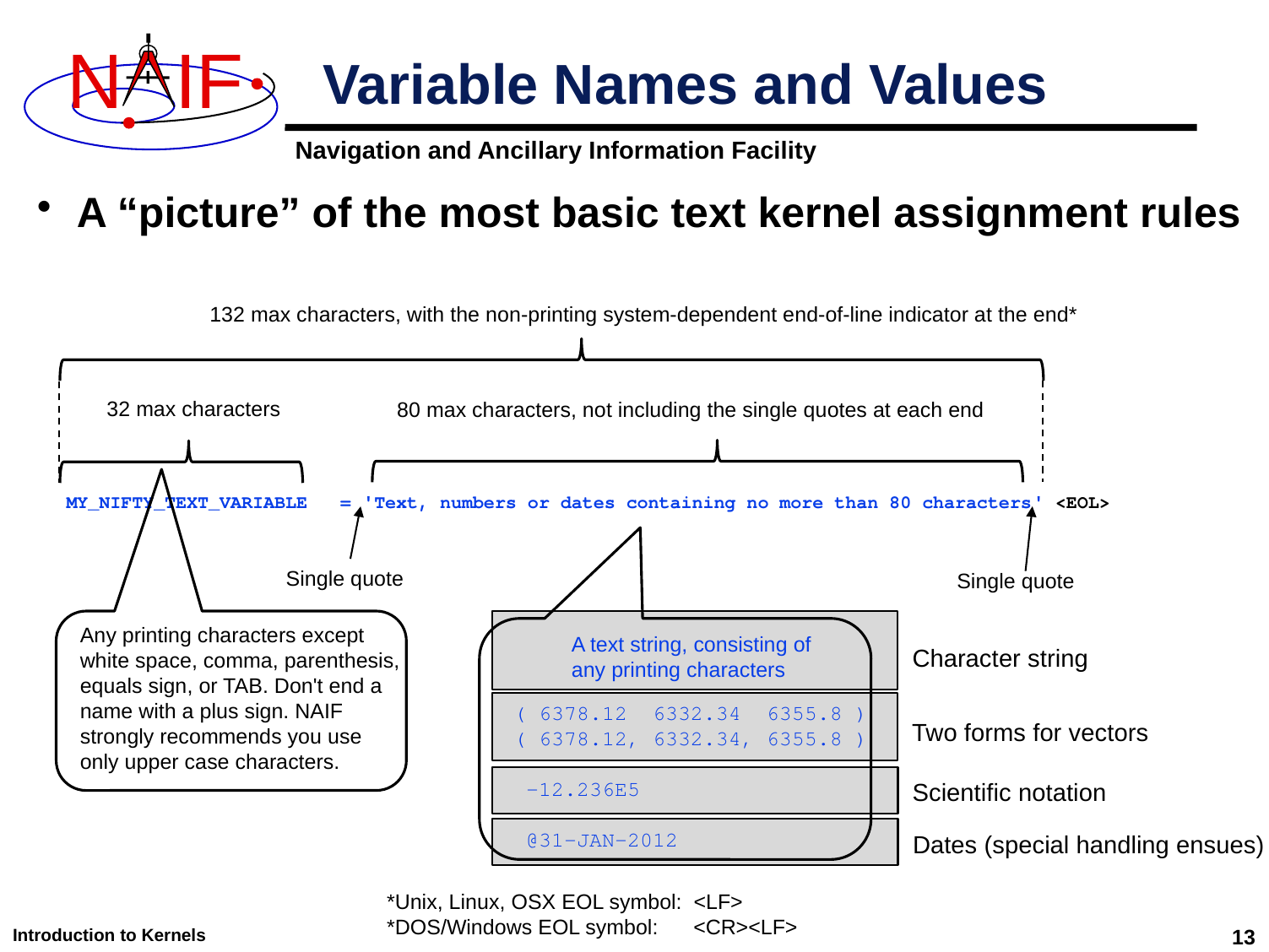

# Variable Names and Values

A “picture” of the most basic text kernel assignment rules
132 max characters, with the non-printing system-dependent end-of-line indicator at the end*

32 max characters
80 max characters, not including the single quotes at each end
MY_NIFTY_TEXT_VARIABLE   = 'Text, numbers or dates containing no more than 80 characters' <EOL>
Single quote
Single quote

Any printing characters except white space, comma, parenthesis, equals sign, or TAB. Don't end a name with a plus sign. NAIF strongly recommends you use only upper case characters.

A text string, consisting of any printing characters
Character string
 ( 6378.12  6332.34  6355.8 )
 ( 6378.12, 6332.34, 6355.8 )

  -12.236E5

  @31-JAN-2012

Two forms for vectors

Scientific notation

Dates (special handling ensues)
*Unix, Linux, OSX EOL symbol:  <LF>
*DOS/Windows EOL symbol:      <CR><LF>
Introduction to Kernels
13